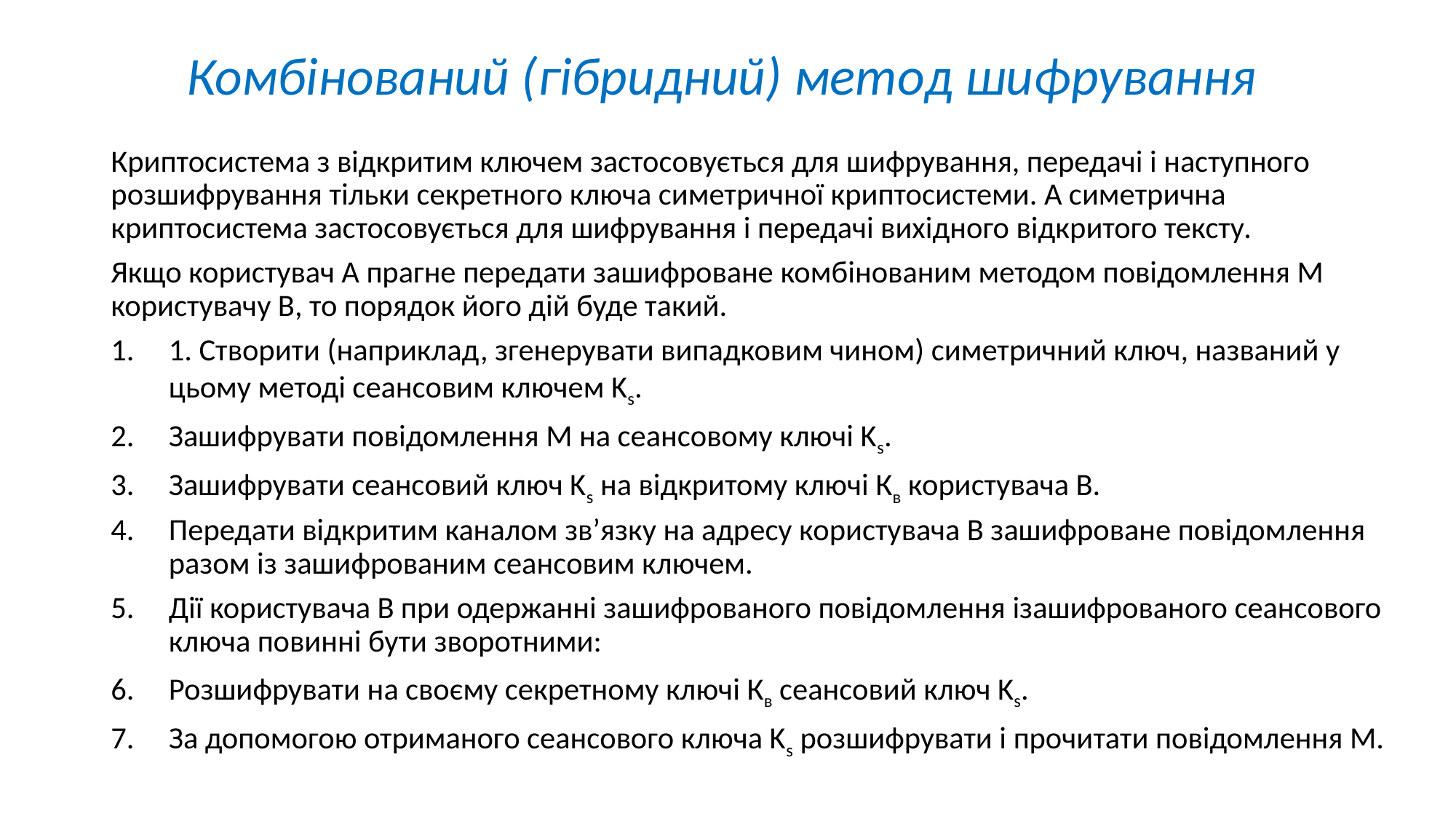

# Комбінований (гібридний) метод шифрування
Криптосистема з відкритим ключем застосовується для шифрування, передачі і наступного розшифрування тільки секретного ключа симетричної криптосистеми. А симетрична криптосистема застосовується для шифрування і передачі вихідного відкритого тексту.
Якщо користувач А прагне передати зашифроване комбінованим методом повідомлення М користувачу В, то порядок його дій буде такий.
1. Створити (наприклад, згенерувати випадковим чином) симетричний ключ, названий у цьому методі сеансовим ключем Ks.
Зашифрувати повідомлення М на сеансовому ключі Ks.
Зашифрувати сеансовий ключ Ks на відкритому ключі Кв користувача В.
Передати відкритим каналом зв’язку на адресу користувача В зашифроване повідомлення разом із зашифрованим сеансовим ключем.
Дії користувача В при одержанні зашифрованого повідомлення ізашифрованого сеансового ключа повинні бути зворотними:
Розшифрувати на своєму секретному ключі Кв сеансовий ключ Ks.
За допомогою отриманого сеансового ключа Ks розшифрувати і прочитати повідомлення М.